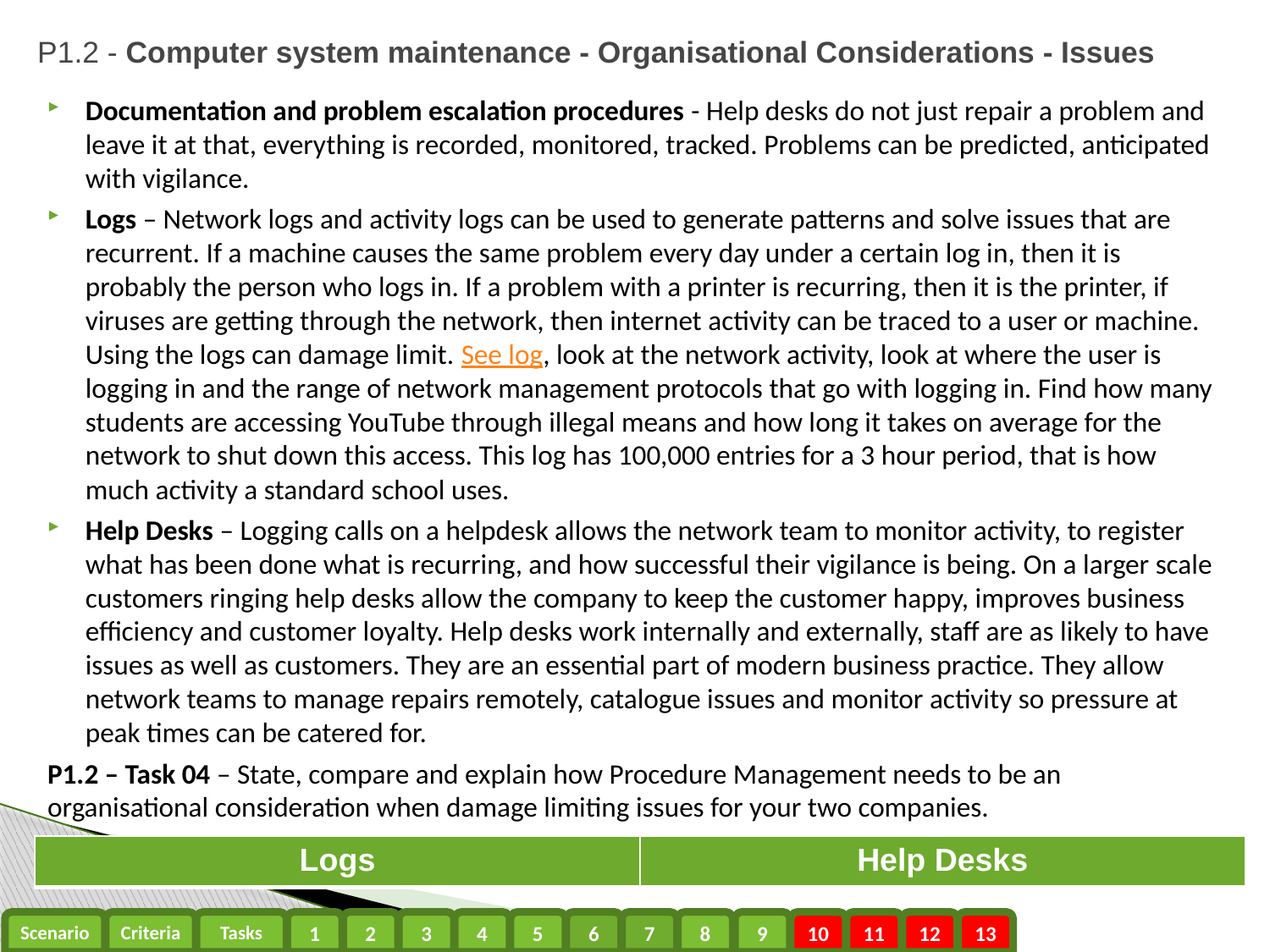

# P1.2 - Computer system maintenance - Organisational Considerations - Issues
Documentation and problem escalation procedures - Help desks do not just repair a problem and leave it at that, everything is recorded, monitored, tracked. Problems can be predicted, anticipated with vigilance.
Logs – Network logs and activity logs can be used to generate patterns and solve issues that are recurrent. If a machine causes the same problem every day under a certain log in, then it is probably the person who logs in. If a problem with a printer is recurring, then it is the printer, if viruses are getting through the network, then internet activity can be traced to a user or machine. Using the logs can damage limit. See log, look at the network activity, look at where the user is logging in and the range of network management protocols that go with logging in. Find how many students are accessing YouTube through illegal means and how long it takes on average for the network to shut down this access. This log has 100,000 entries for a 3 hour period, that is how much activity a standard school uses.
Help Desks – Logging calls on a helpdesk allows the network team to monitor activity, to register what has been done what is recurring, and how successful their vigilance is being. On a larger scale customers ringing help desks allow the company to keep the customer happy, improves business efficiency and customer loyalty. Help desks work internally and externally, staff are as likely to have issues as well as customers. They are an essential part of modern business practice. They allow network teams to manage repairs remotely, catalogue issues and monitor activity so pressure at peak times can be catered for.
P1.2 – Task 04 – State, compare and explain how Procedure Management needs to be an organisational consideration when damage limiting issues for your two companies.
| Logs | Help Desks |
| --- | --- |